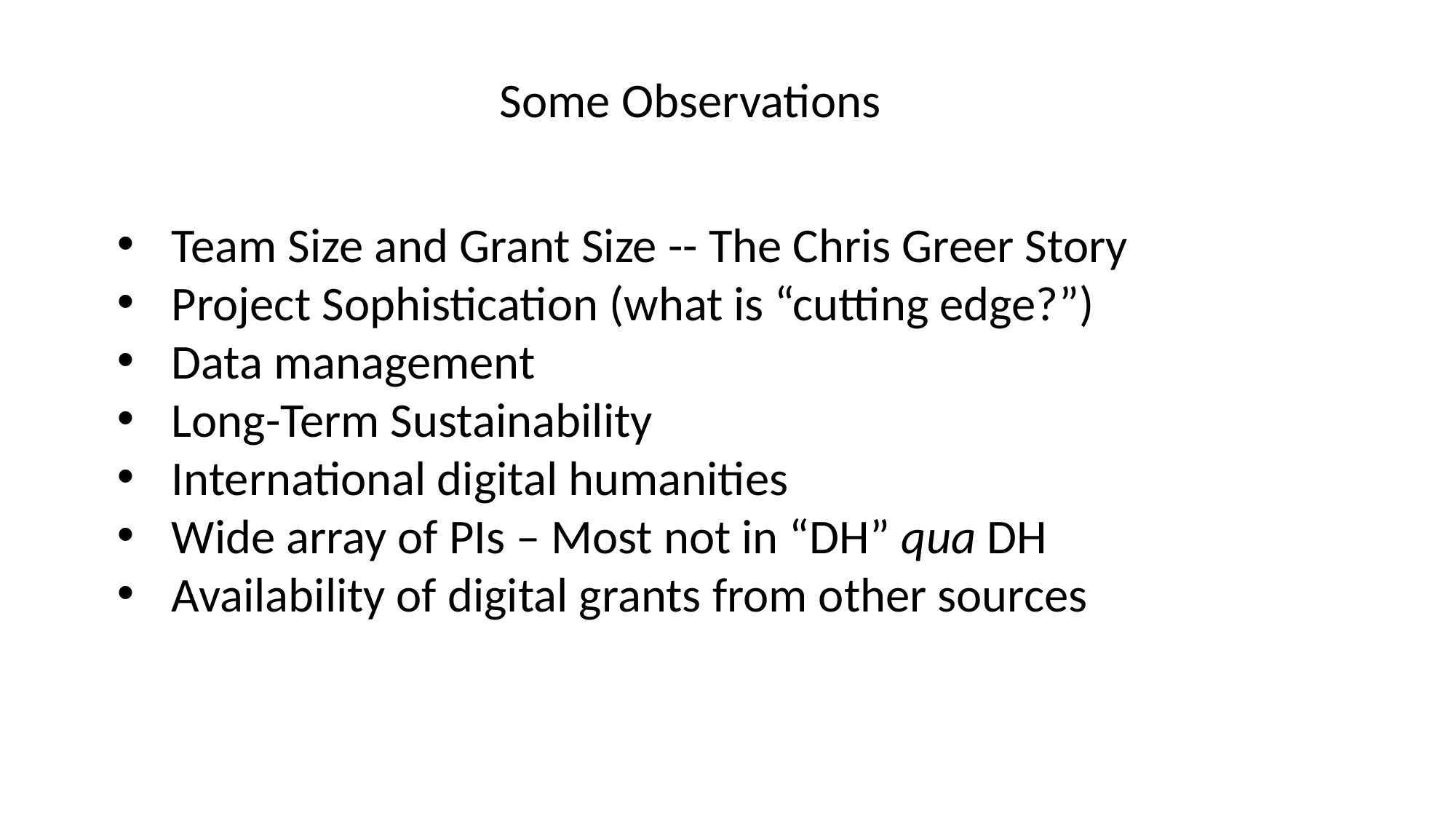

Some Observations
Team Size and Grant Size -- The Chris Greer Story
Project Sophistication (what is “cutting edge?”)
Data management
Long-Term Sustainability
International digital humanities
Wide array of PIs – Most not in “DH” qua DH
Availability of digital grants from other sources